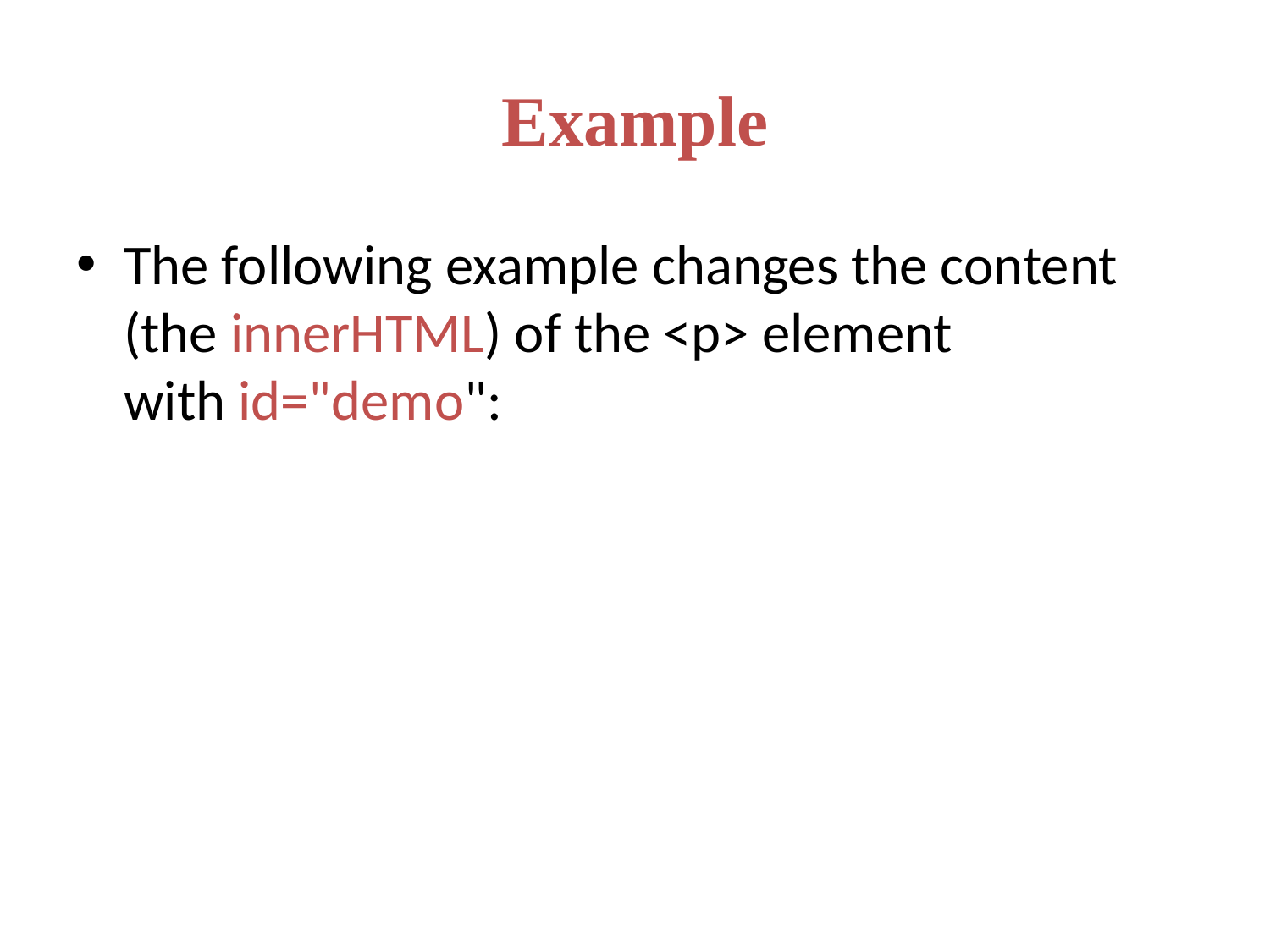

# Example
The following example changes the content (the innerHTML) of the <p> element with id="demo":